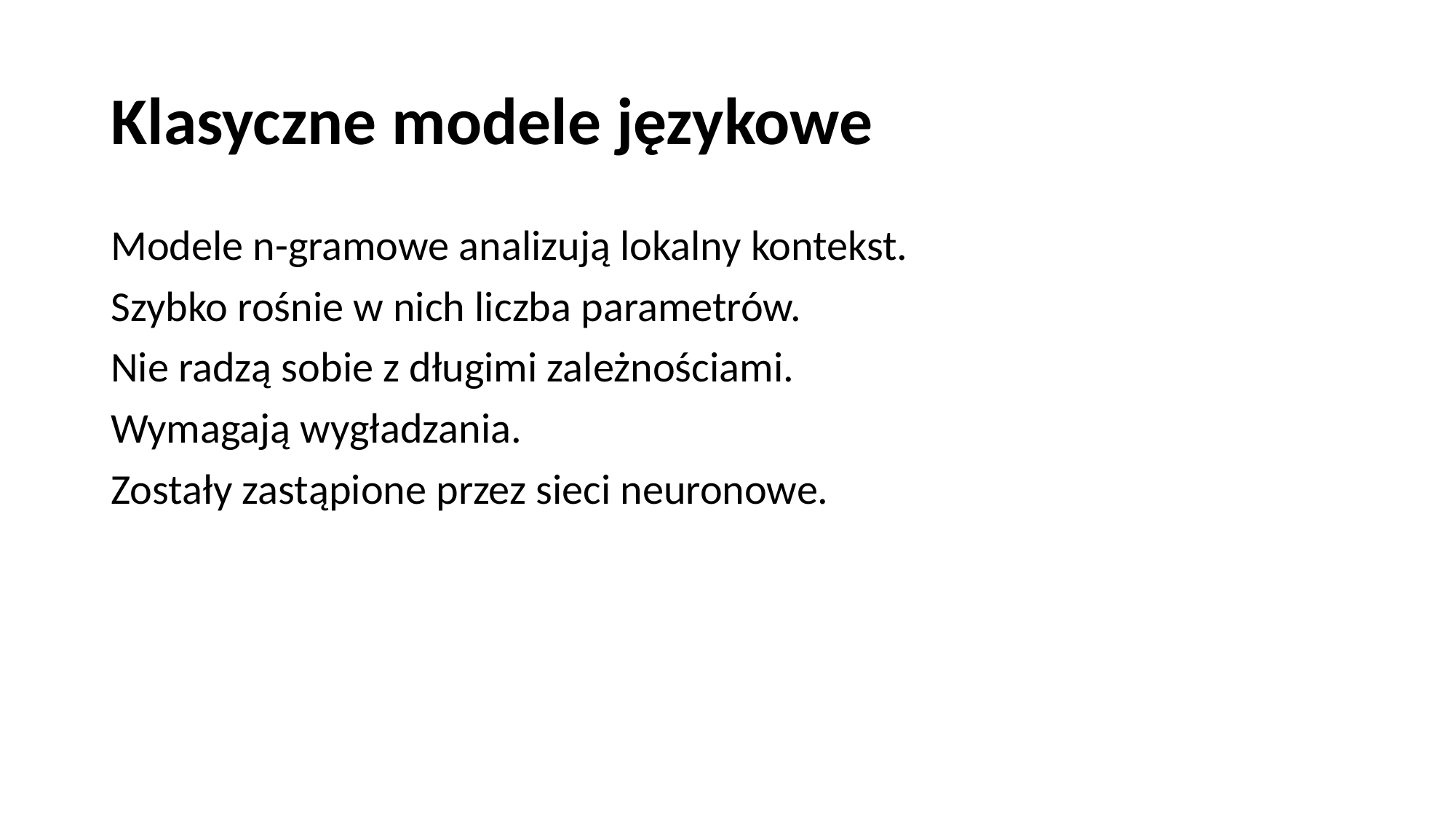

# Klasyczne modele językowe
Modele n-gramowe analizują lokalny kontekst.
Szybko rośnie w nich liczba parametrów.
Nie radzą sobie z długimi zależnościami.
Wymagają wygładzania.
Zostały zastąpione przez sieci neuronowe.